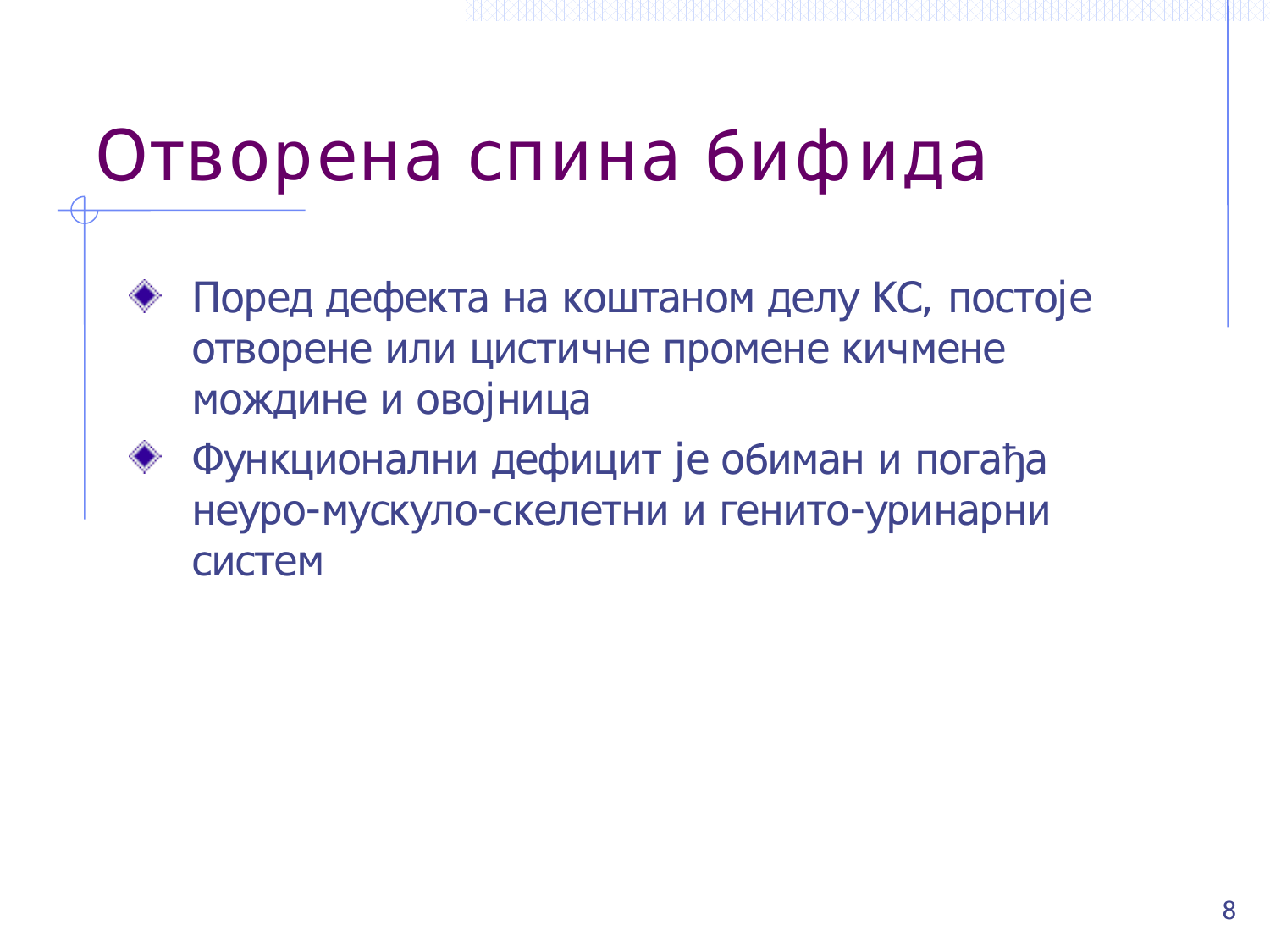

# Отворена спина бифида
Поред дефекта на коштаном делу КС, постоје отворене или цистичне промене кичмене мождине и овојница
Функционални дефицит је обиман и погађа неуро-мускуло-скелетни и генито-уринарни систем
8